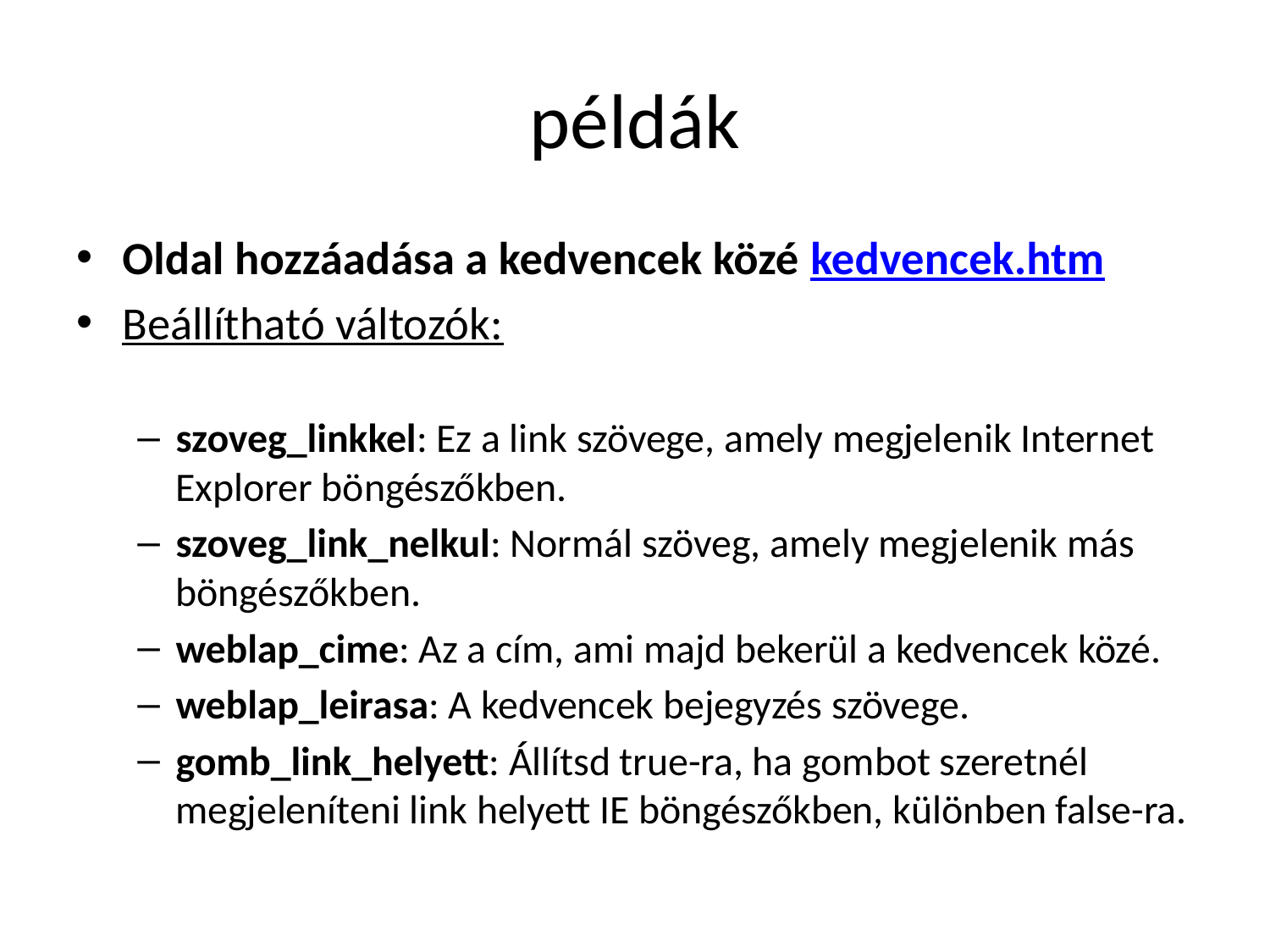

# példák
Oldal hozzáadása a kedvencek közé kedvencek.htm
Beállítható változók:
szoveg_linkkel: Ez a link szövege, amely megjelenik Internet Explorer böngészőkben.
szoveg_link_nelkul: Normál szöveg, amely megjelenik más böngészőkben.
weblap_cime: Az a cím, ami majd bekerül a kedvencek közé.
weblap_leirasa: A kedvencek bejegyzés szövege.
gomb_link_helyett: Állítsd true-ra, ha gombot szeretnél megjeleníteni link helyett IE böngészőkben, különben false-ra.